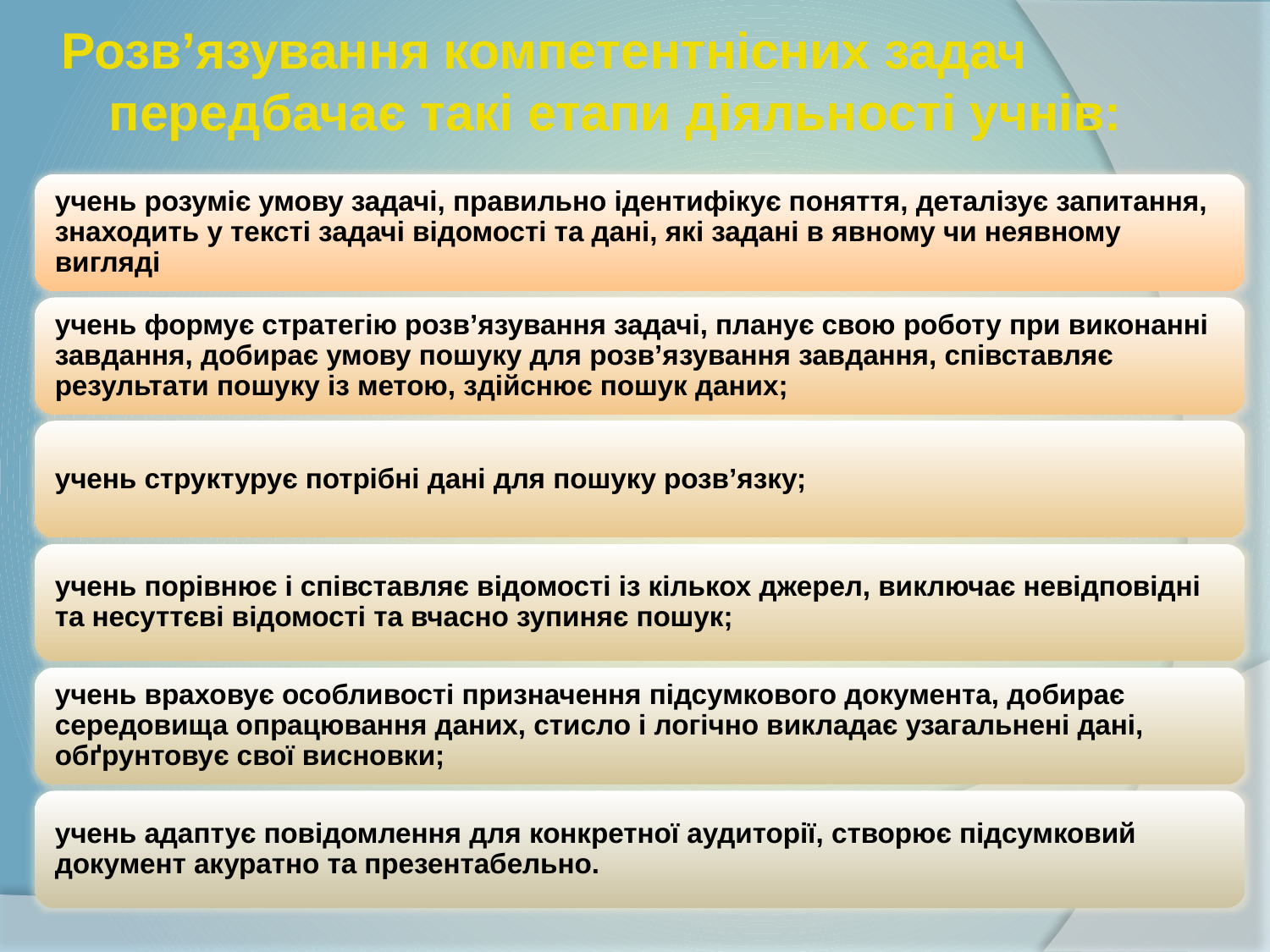

# Розв’язування компетентнісних задач передбачає такі етапи діяльності учнів:
учень розуміє умову задачі, правильно ідентифікує поняття, деталізує запитання, знаходить у тексті задачі відомості та дані, які задані в явному чи неявному вигляді
учень формує стратегію розв’язування задачі, планує свою роботу при виконанні завдання, добирає умову пошуку для розв’язування завдання, співставляє результати пошуку із метою, здійснює пошук даних;
учень структурує потрібні дані для пошуку розв’язку;
учень порівнює і співставляє відомості із кількох джерел, виключає невідповідні та несуттєві відомості та вчасно зупиняє пошук;
учень враховує особливості призначення підсумкового документа, добирає середовища опрацювання даних, стисло і логічно викладає узагальнені дані, обґрунтовує свої висновки;
учень адаптує повідомлення для конкретної аудиторії, створює підсумковий документ акуратно та презентабельно.